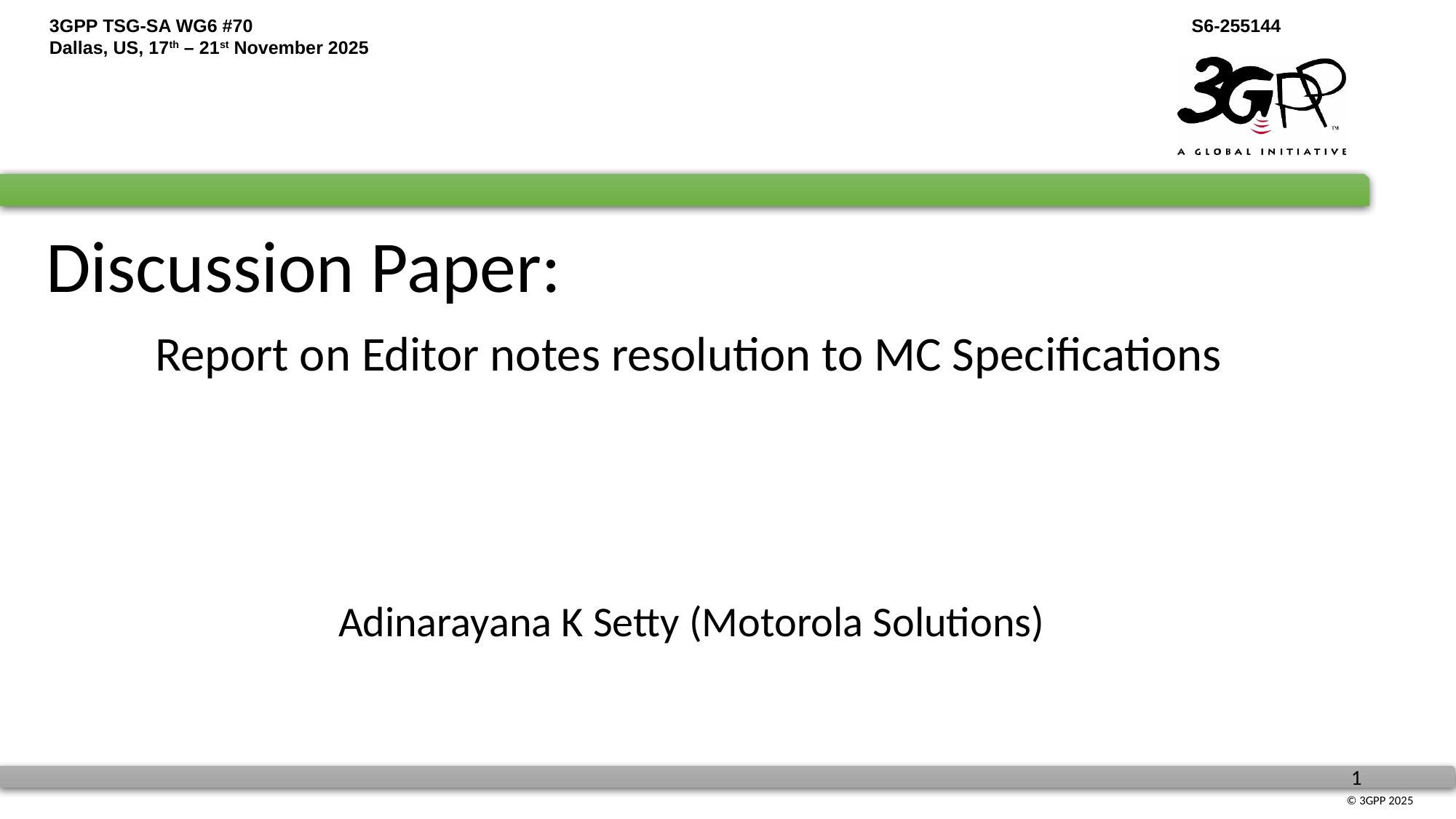

# Discussion Paper: Report on Editor notes resolution to MC Specifications
			Adinarayana K Setty (Motorola Solutions)